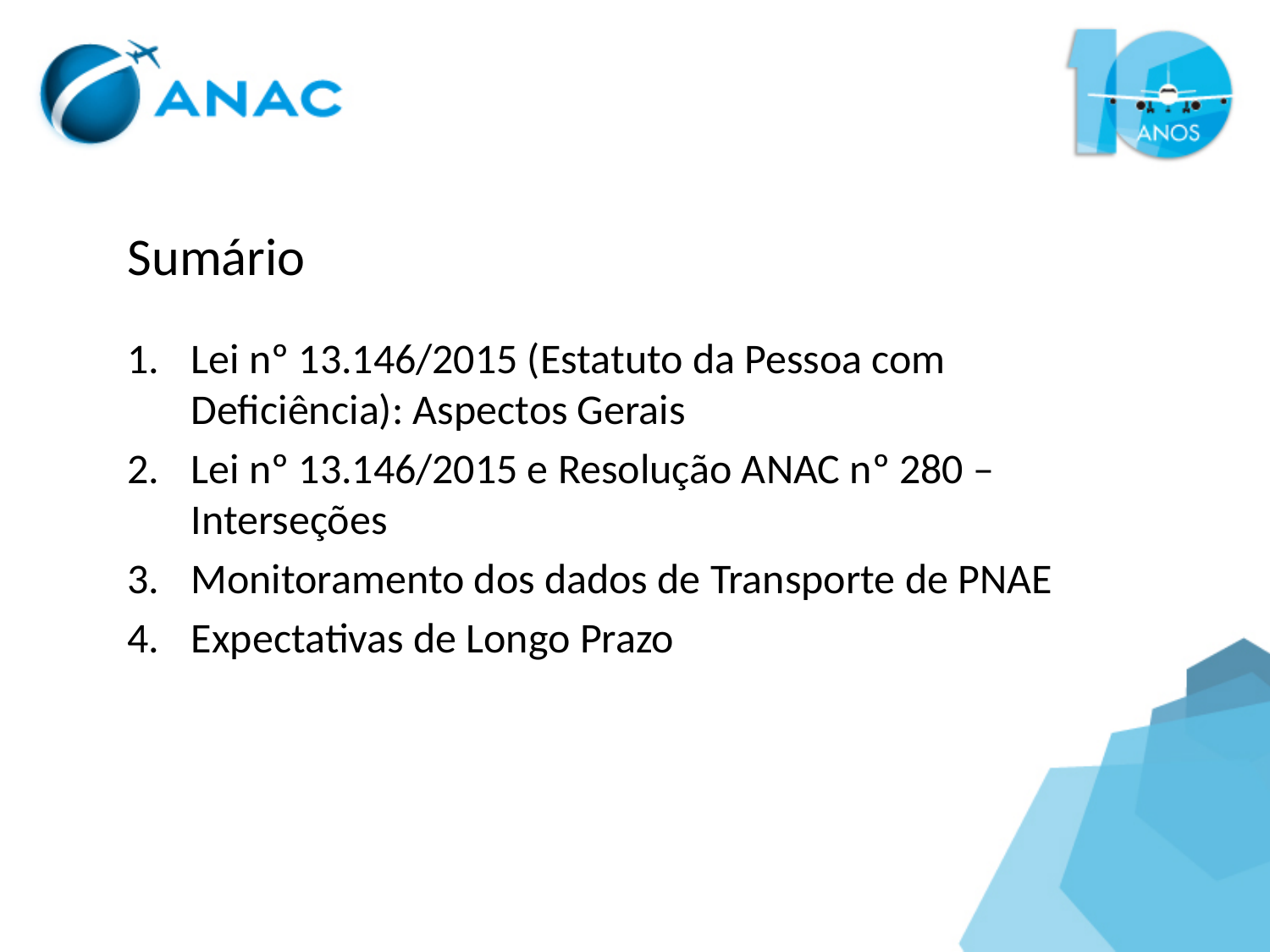

Sumário

Lei nº 13.146/2015 (Estatuto da Pessoa com Deficiência): Aspectos Gerais
Lei nº 13.146/2015 e Resolução ANAC nº 280 – Interseções
Monitoramento dos dados de Transporte de PNAE
Expectativas de Longo Prazo